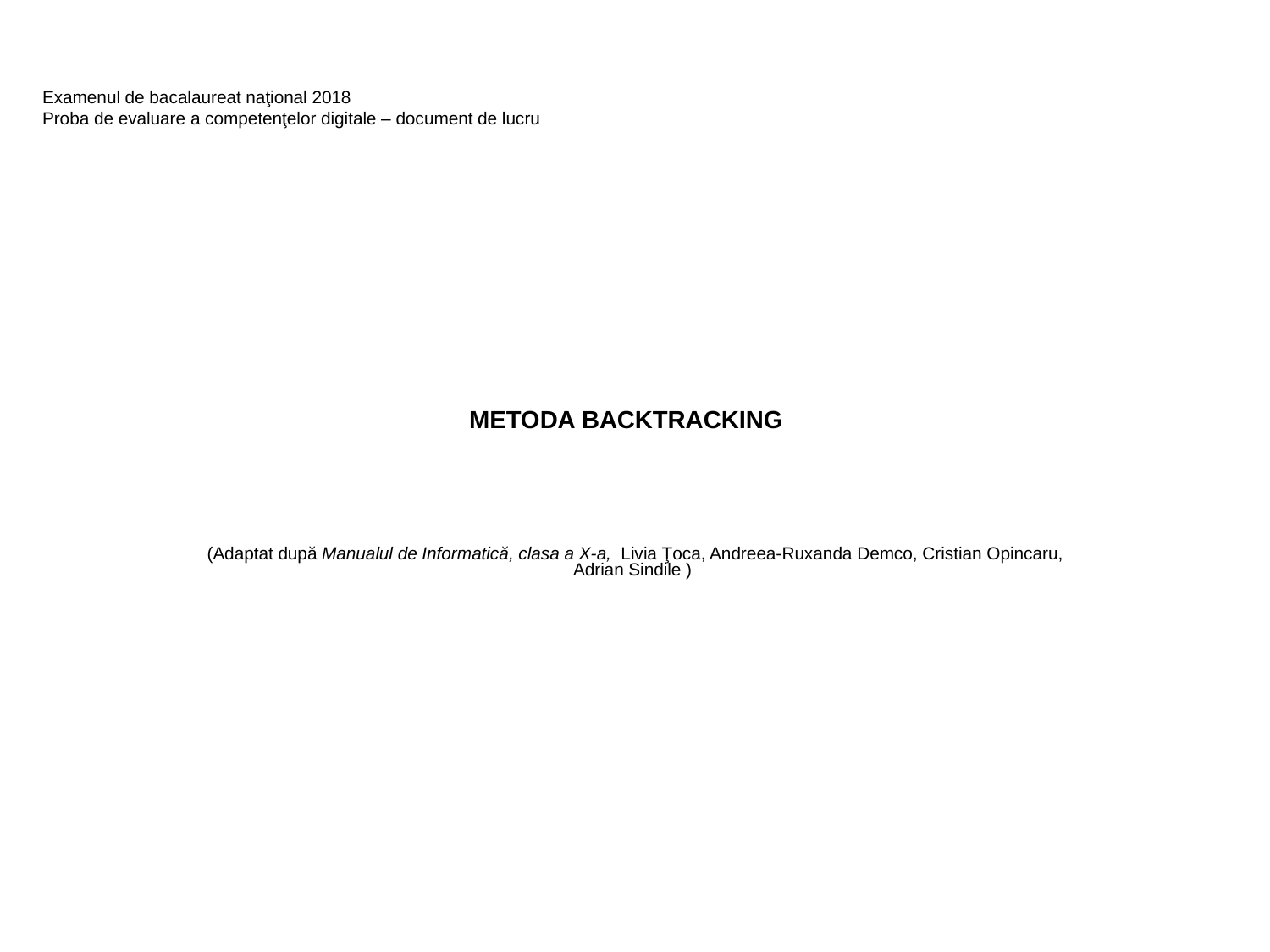

Examenul de bacalaureat naţional 2018
Proba de evaluare a competenţelor digitale – document de lucru
# METODA BACKTRACKING
(Adaptat după Manualul de Informatică, clasa a X-a,  Livia Ţoca, Andreea-Ruxanda Demco, Cristian Opincaru, Adrian Sindile )